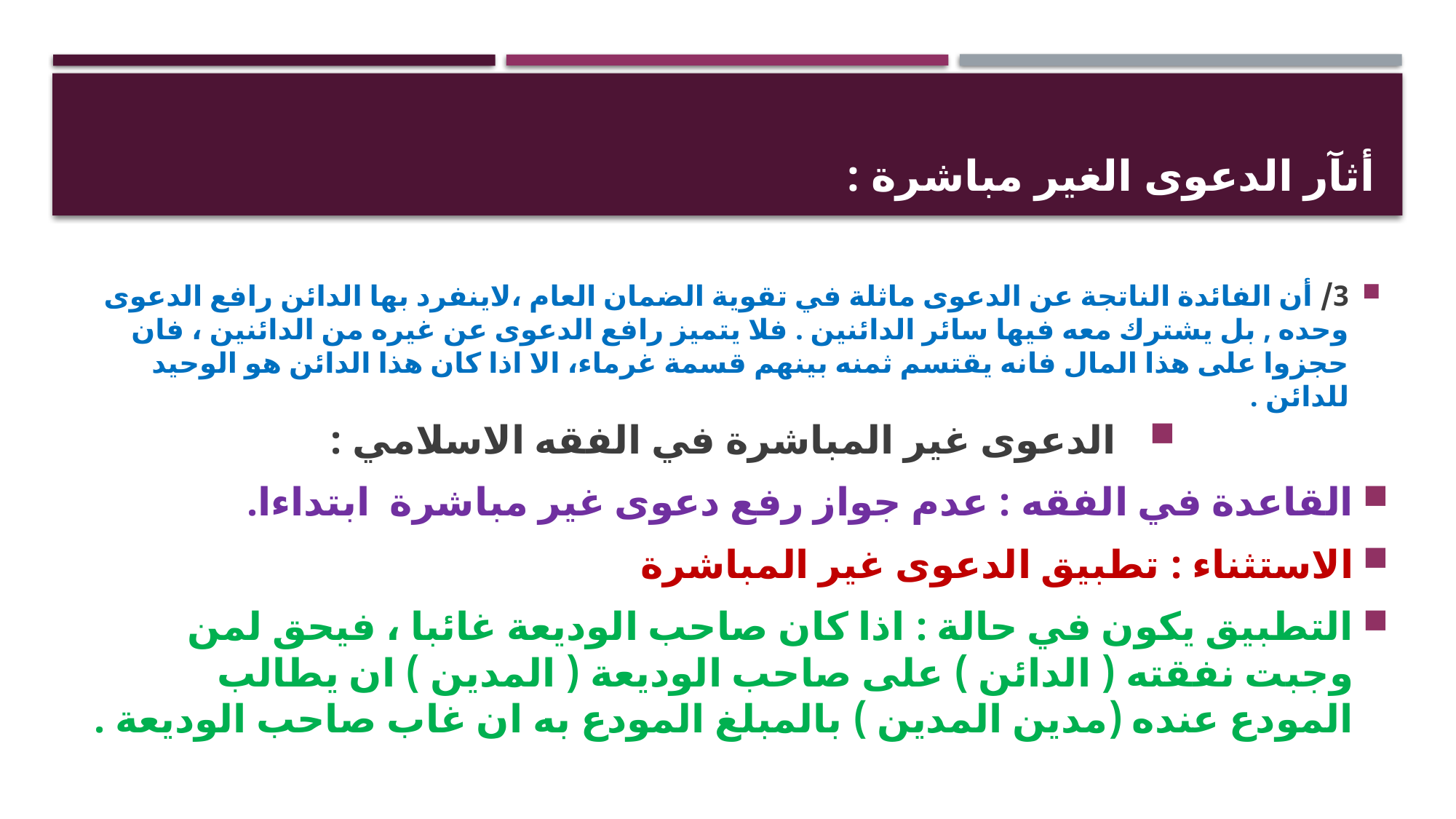

# أثآر الدعوى الغير مباشرة :

3/ أن الفائدة الناتجة عن الدعوى ماثلة في تقوية الضمان العام ،لاينفرد بها الدائن رافع الدعوى وحده , بل يشترك معه فيها سائر الدائنين . فلا يتميز رافع الدعوى عن غيره من الدائنين ، فان حجزوا على هذا المال فانه يقتسم ثمنه بينهم قسمة غرماء، الا اذا كان هذا الدائن هو الوحيد للدائن .

الدعوى غير المباشرة في الفقه الاسلامي :
القاعدة في الفقه : عدم جواز رفع دعوى غير مباشرة  ابتداءا.
الاستثناء : تطبيق الدعوى غير المباشرة
التطبيق يكون في حالة : اذا كان صاحب الوديعة غائبا ، فيحق لمن وجبت نفقته ( الدائن ) على صاحب الوديعة ( المدين ) ان يطالب المودع عنده (مدين المدين ) بالمبلغ المودع به ان غاب صاحب الوديعة .